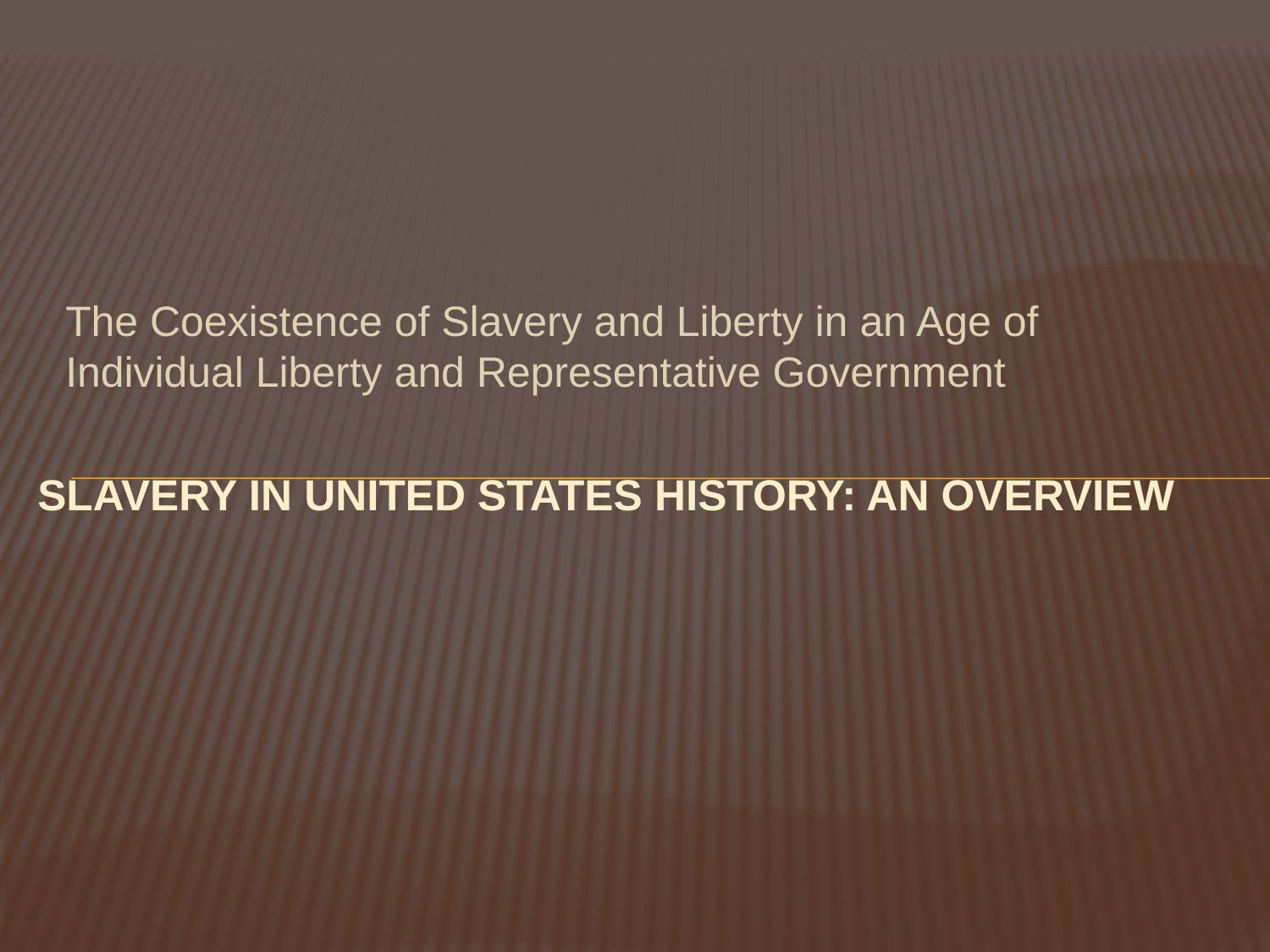

The Coexistence of Slavery and Liberty in an Age of Individual Liberty and Representative Government
# Slavery in United States History: An Overview